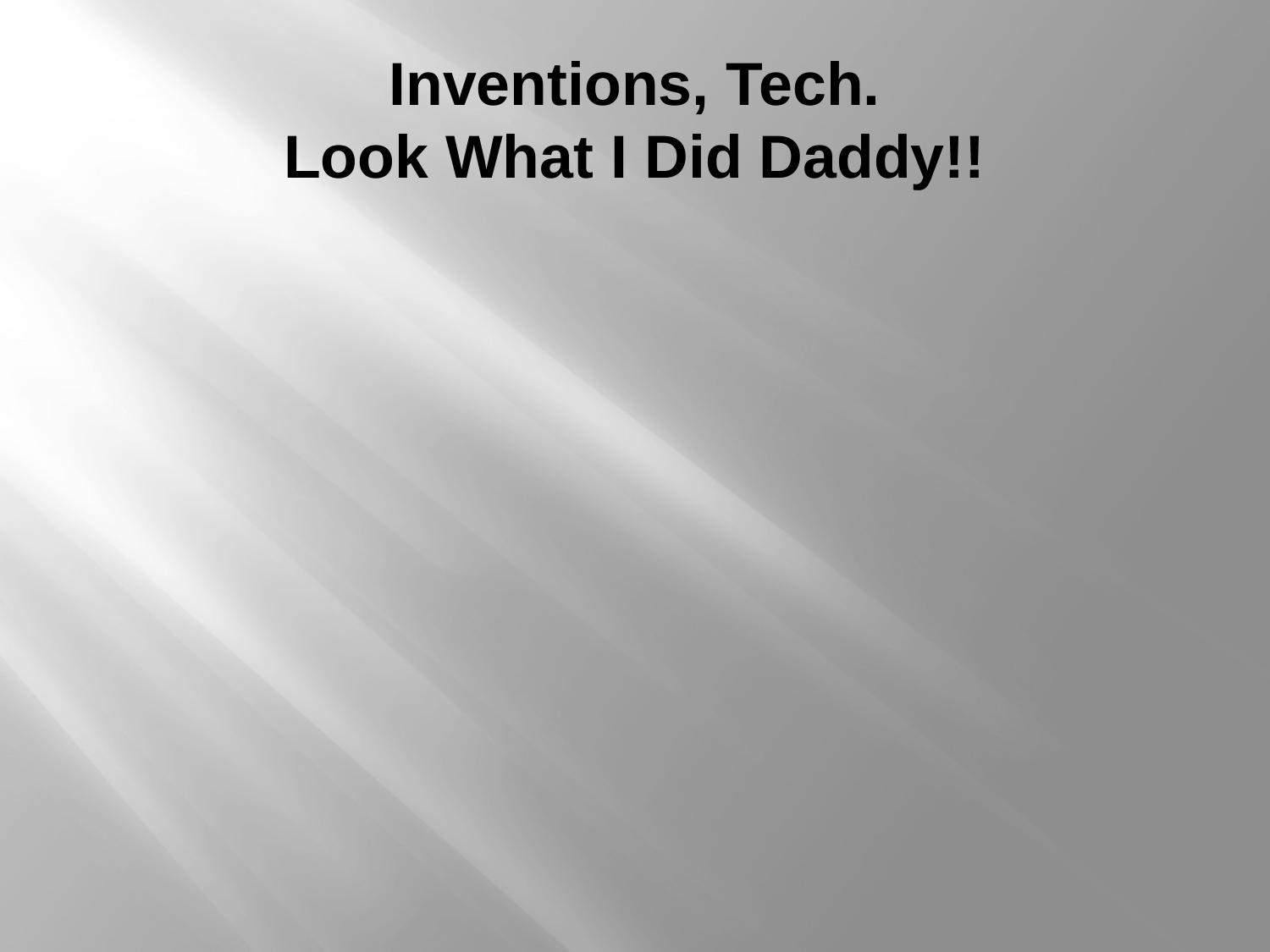

# Inventions, Tech. Look What I Did Daddy!!